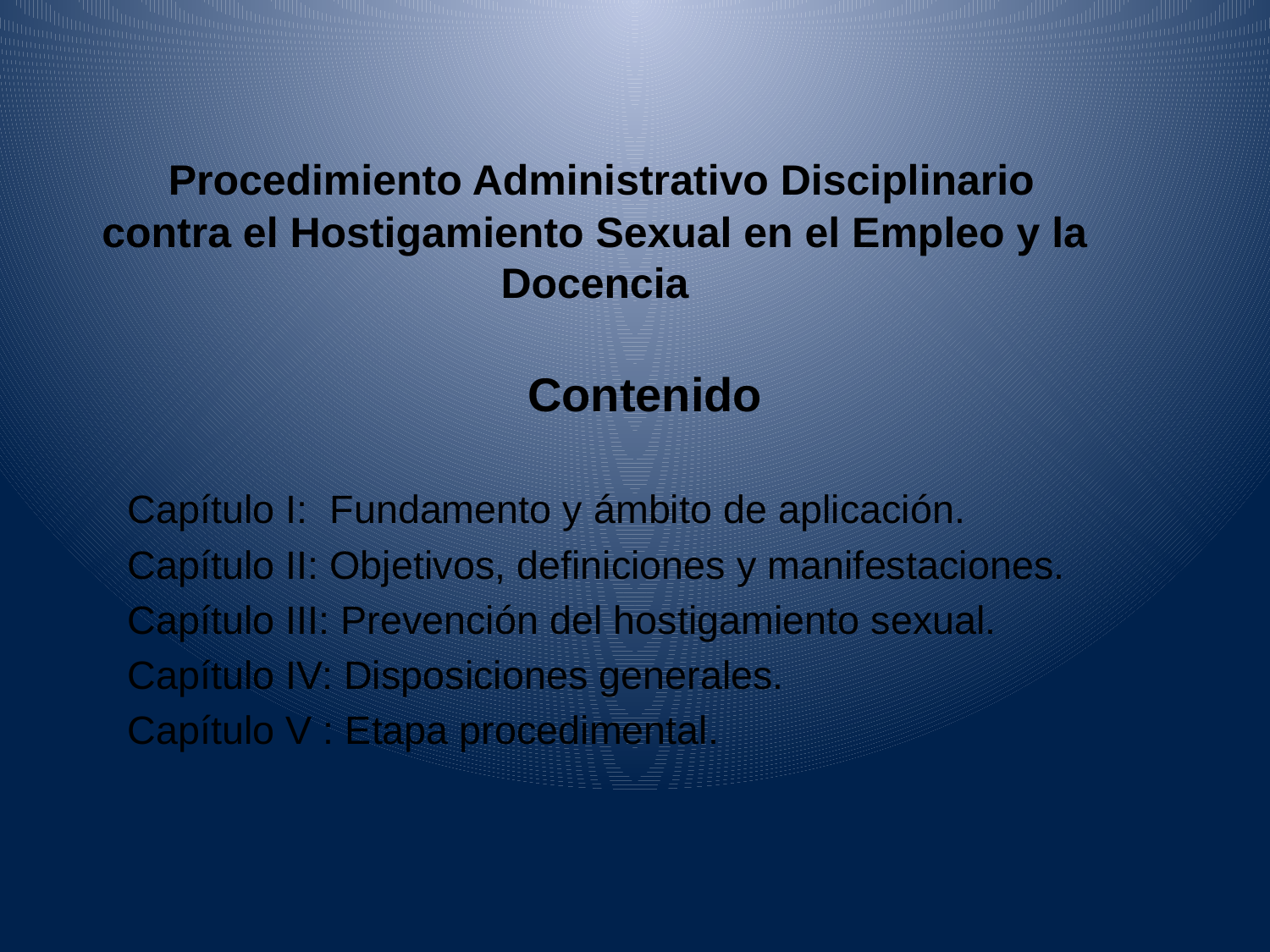

# Procedimiento Administrativo Disciplinario contra el Hostigamiento Sexual en el Empleo y la Docencia

Contenido

Capítulo I:  Fundamento y ámbito de aplicación.
Capítulo II: Objetivos, definiciones y manifestaciones.
Capítulo III: Prevención del hostigamiento sexual.
Capítulo IV: Disposiciones generales.
Capítulo V : Etapa procedimental.